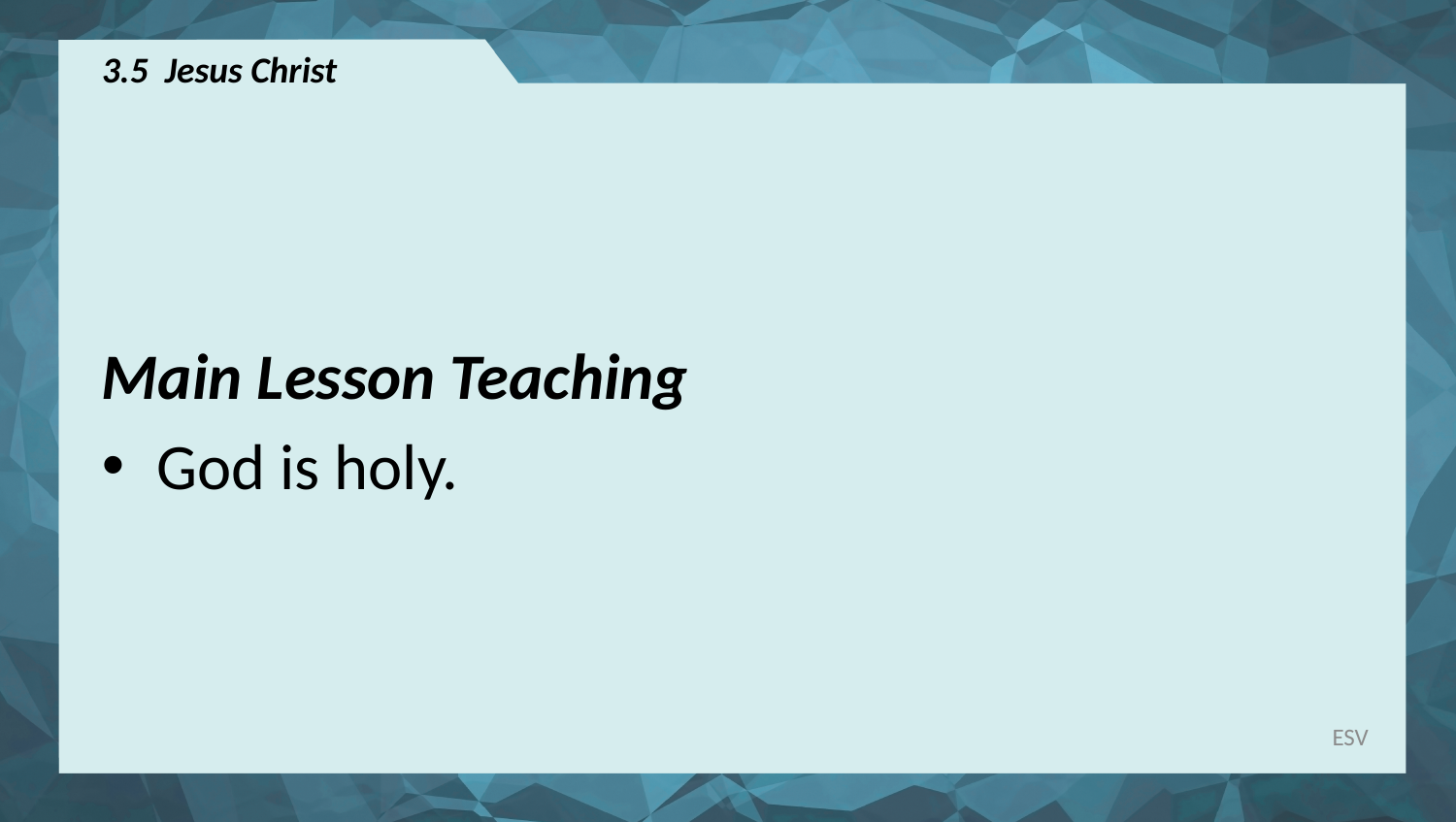

# 3.5  Jesus Christ
Main Lesson Teaching
God is holy.
ESV